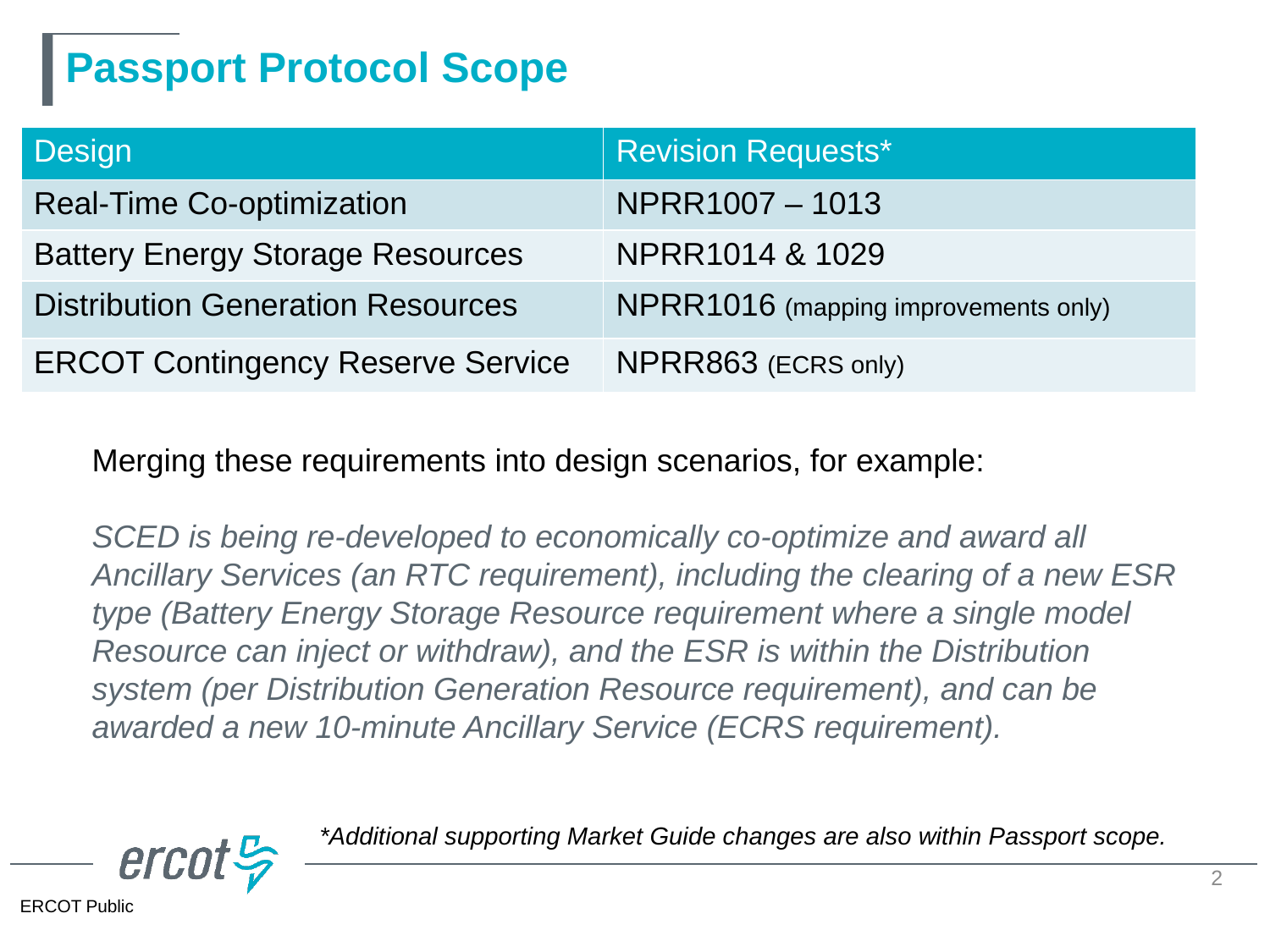

# Passport Protocol Scope
| Design | Revision Requests\* |
| --- | --- |
| Real-Time Co-optimization | NPRR1007 – 1013 |
| Battery Energy Storage Resources | NPRR1014 & 1029 |
| Distribution Generation Resources | NPRR1016 (mapping improvements only) |
| ERCOT Contingency Reserve Service | NPRR863 (ECRS only) |
Merging these requirements into design scenarios, for example:

SCED is being re-developed to economically co-optimize and award all Ancillary Services (an RTC requirement), including the clearing of a new ESR type (Battery Energy Storage Resource requirement where a single model Resource can inject or withdraw), and the ESR is within the Distribution system (per Distribution Generation Resource requirement), and can be awarded a new 10-minute Ancillary Service (ECRS requirement).
*Additional supporting Market Guide changes are also within Passport scope.
2